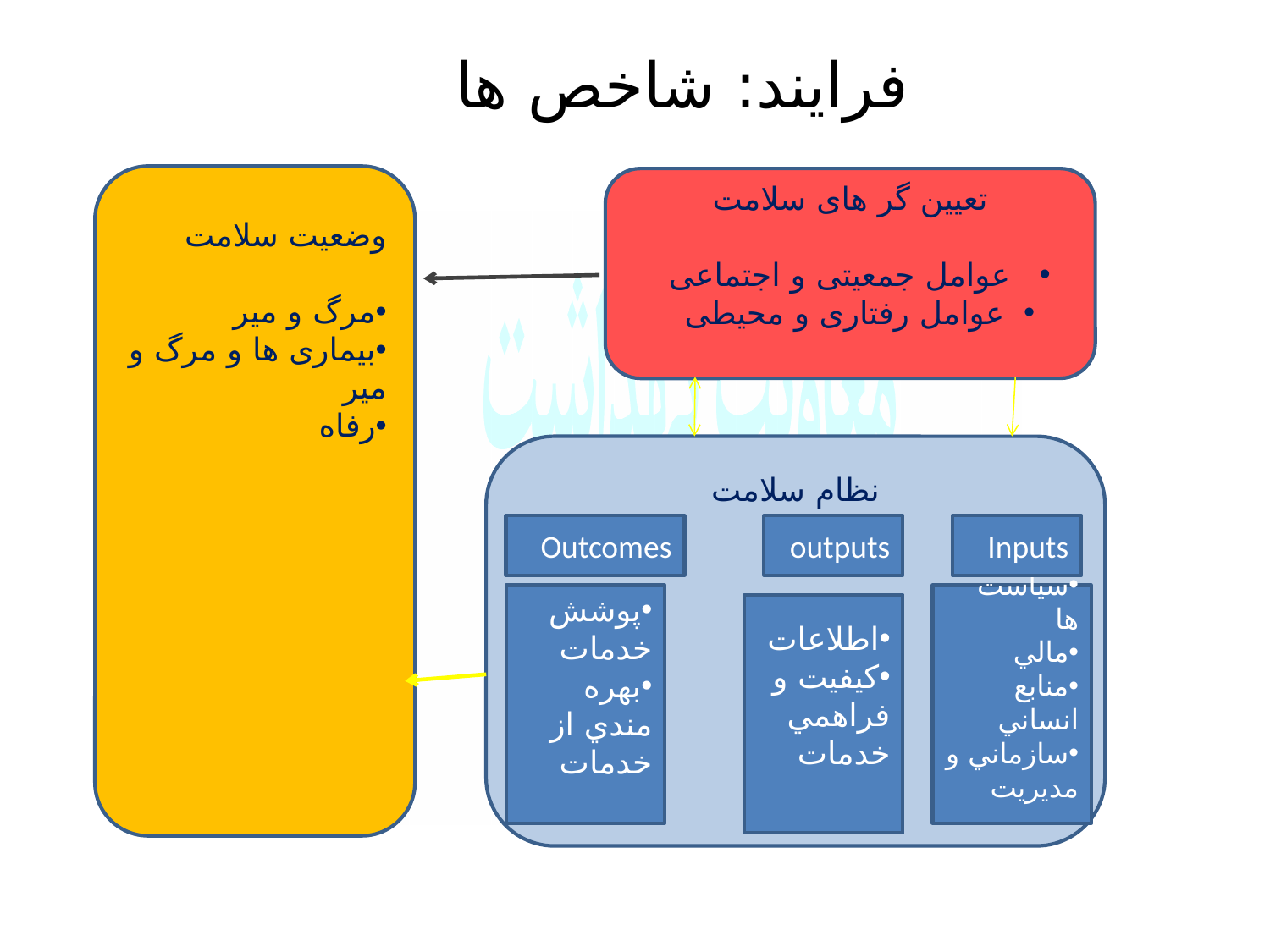

# فرایند: شاخص ها

وضعیت سلامت

مرگ و میر
بیماری ها و مرگ و میر
رفاه

تعیین گر های سلامت

 عوامل جمعیتی و اجتماعی
عوامل رفتاری و محیطی

نظام سلامت

Outcomes
outputs
Inputs
پوشش خدمات
بهره مندي از خدمات

سياست ها
مالي
منابع انساني
سازماني و مديريت

اطلاعات
كيفيت و فراهمي خدمات